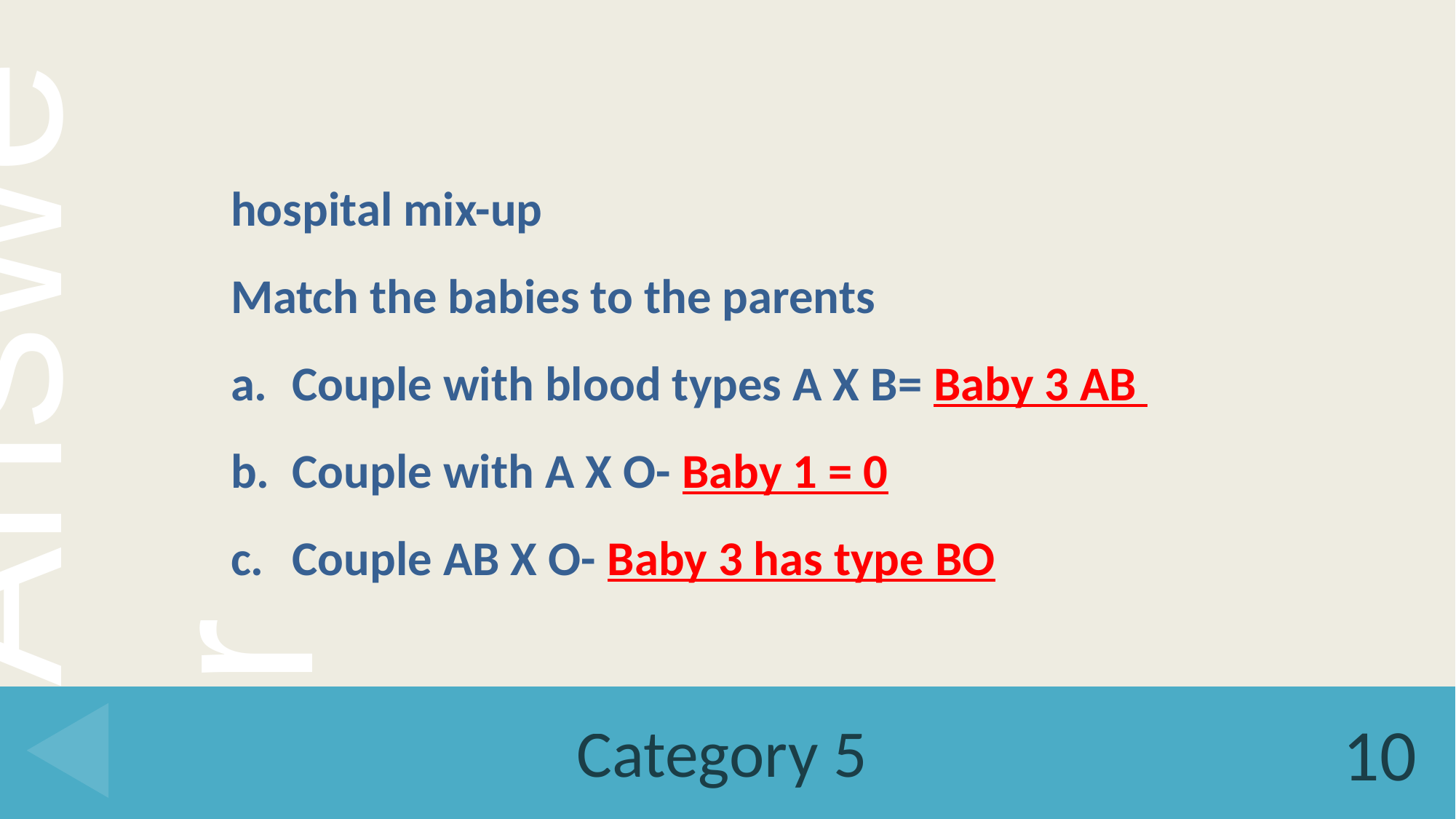

hospital mix-up
Match the babies to the parents
Couple with blood types A X B= Baby 3 AB
Couple with A X O- Baby 1 = 0
Couple AB X O- Baby 3 has type BO
# Category 5
10